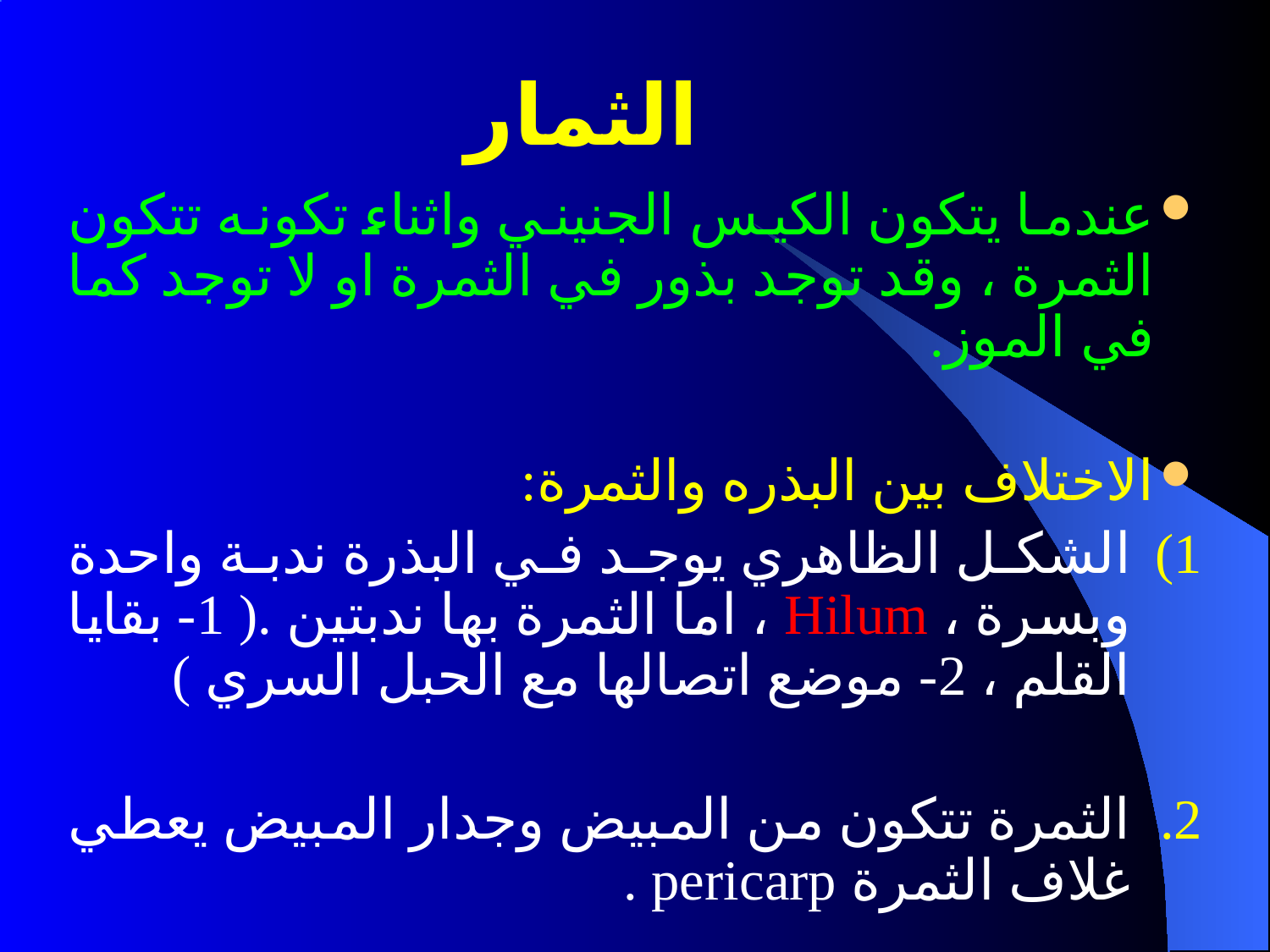

# الثمار
عندما يتكون الكيس الجنيني واثناء تكونه تتكون الثمرة ، وقد توجد بذور في الثمرة او لا توجد كما في الموز.

الاختلاف بين البذره والثمرة:
الشكل الظاهري يوجد في البذرة ندبة واحدة وبسرة ، Hilum ، اما الثمرة بها ندبتين .( 1- بقايا القلم ، 2- موضع اتصالها مع الحبل السري )

الثمرة تتكون من المبيض وجدار المبيض يعطي غلاف الثمرة pericarp .